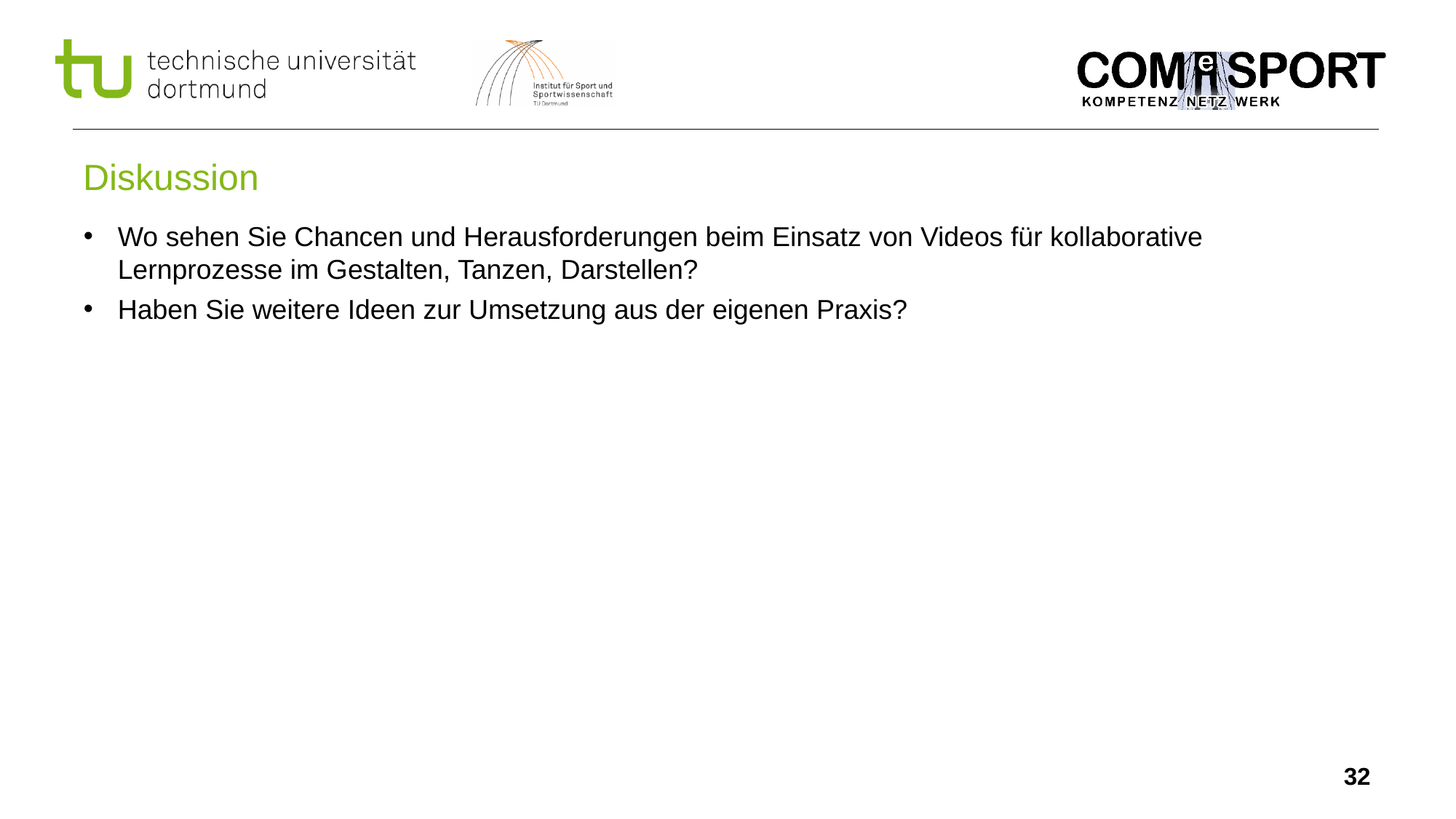

# Diskussion
Wo sehen Sie Chancen und Herausforderungen beim Einsatz von Videos für kollaborative Lernprozesse im Gestalten, Tanzen, Darstellen?
Haben Sie weitere Ideen zur Umsetzung aus der eigenen Praxis?

32